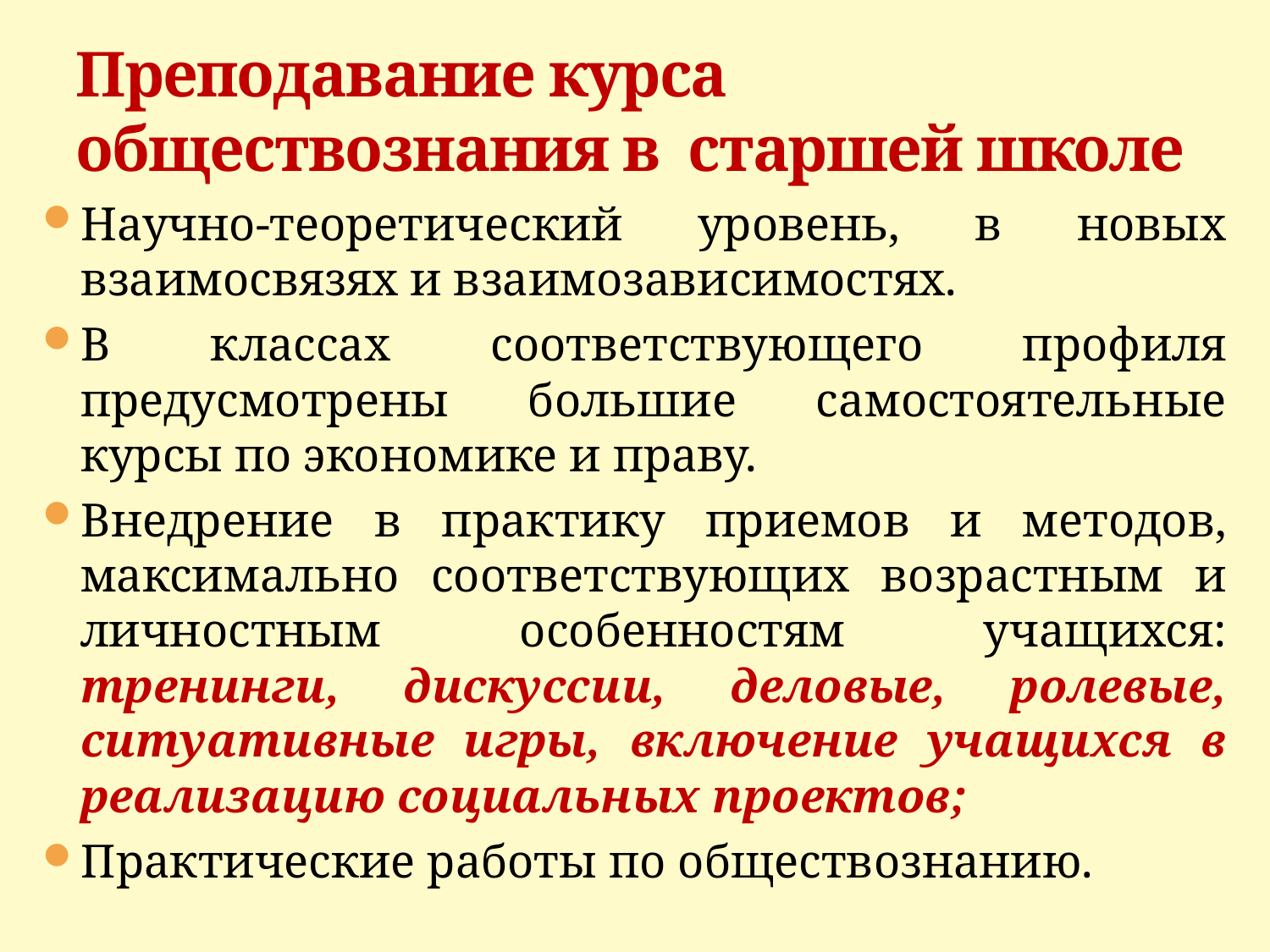

# Преподавание курса обществознания в  старшей школе
Научно-теоретический уровень, в новых взаимосвязях и взаимозависимостях.
В классах соответствующего профиля предусмотрены большие самостоятельные курсы по экономике и праву.
Внедрение в практику приемов и методов, максимально соответствующих возрастным и личностным особенностям учащихся: тренинги, дискуссии, деловые, ролевые, ситуативные игры, включение учащихся в реализацию социальных проектов;
Практические работы по обществознанию.